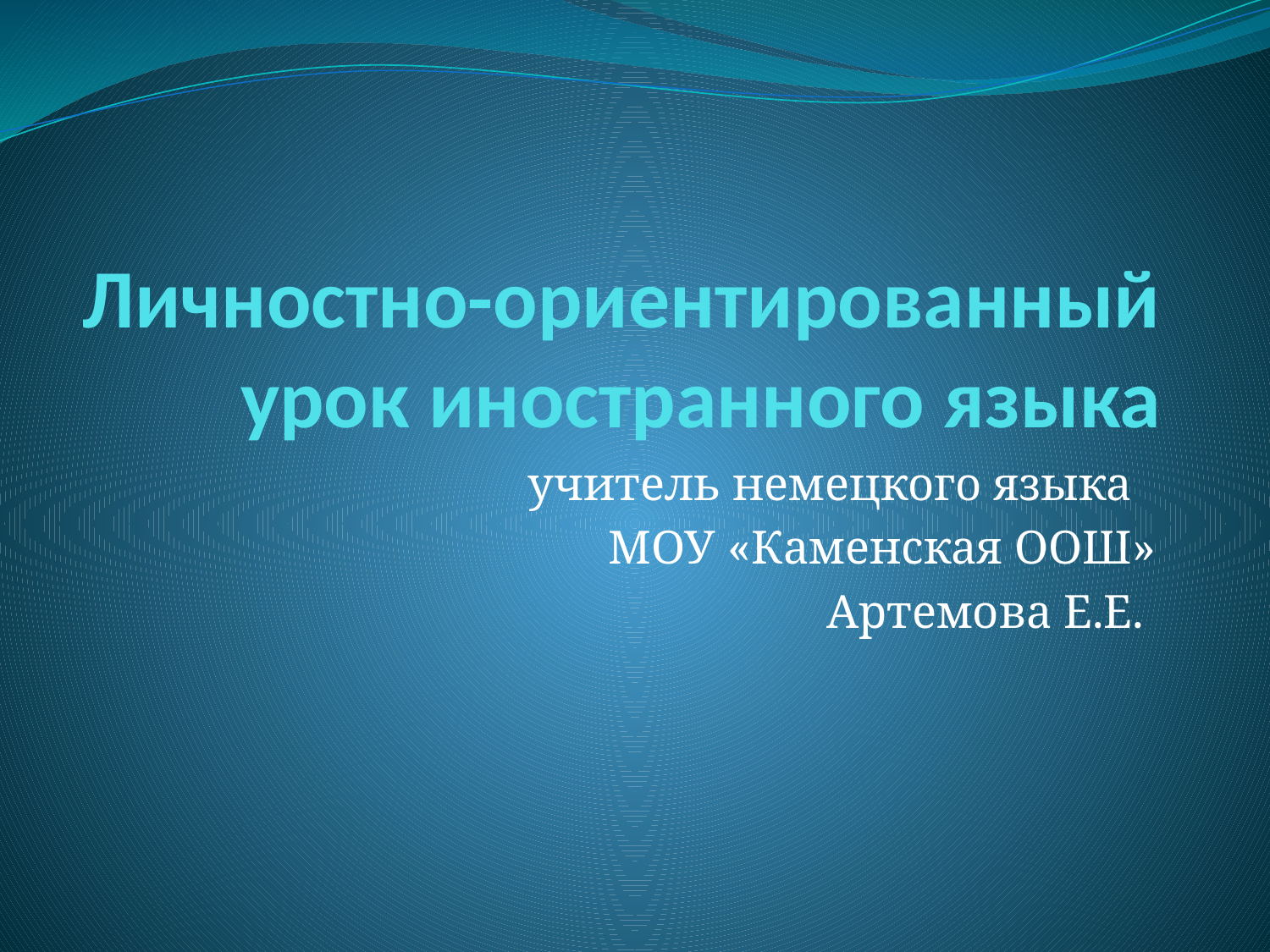

# Личностно-ориентированный урок иностранного языка
                             учитель немецкого языка
МОУ «Каменская ООШ»
Артемова Е.Е.